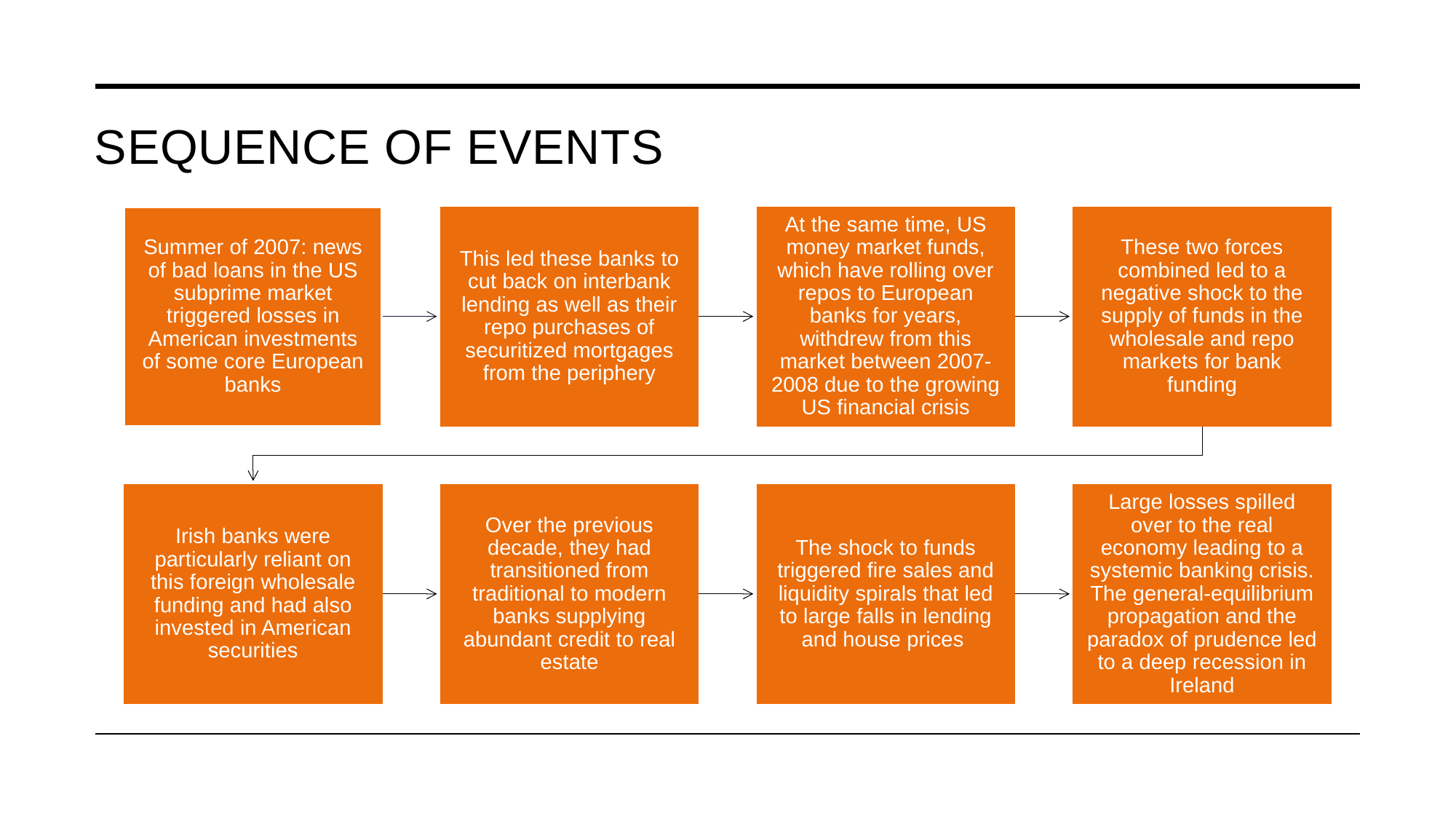

# SEQUENCE OF EVENTS

Summer of 2007: news of bad loans in the US subprime market triggered losses in American investments of some core European banks

This led these banks to cut back on interbank lending as well as their repo purchases of securitized mortgages from the periphery

At the same time, US money market funds, which have rolling over repos to European banks for years, withdrew from this market between 2007-2008 due to the growing US financial crisis

These two forces combined led to a negative shock to the supply of funds in the wholesale and repo markets for bank funding

Irish banks were particularly reliant on this foreign wholesale funding and had also invested in American securities

Over the previous decade, they had transitioned from traditional to modern banks supplying abundant credit to real estate

The shock to funds triggered fire sales and liquidity spirals that led to large falls in lending and house prices
Large losses spilled over to the real economy leading to a systemic banking crisis. The general-equilibrium propagation and the paradox of prudence led to a deep recession in Ireland